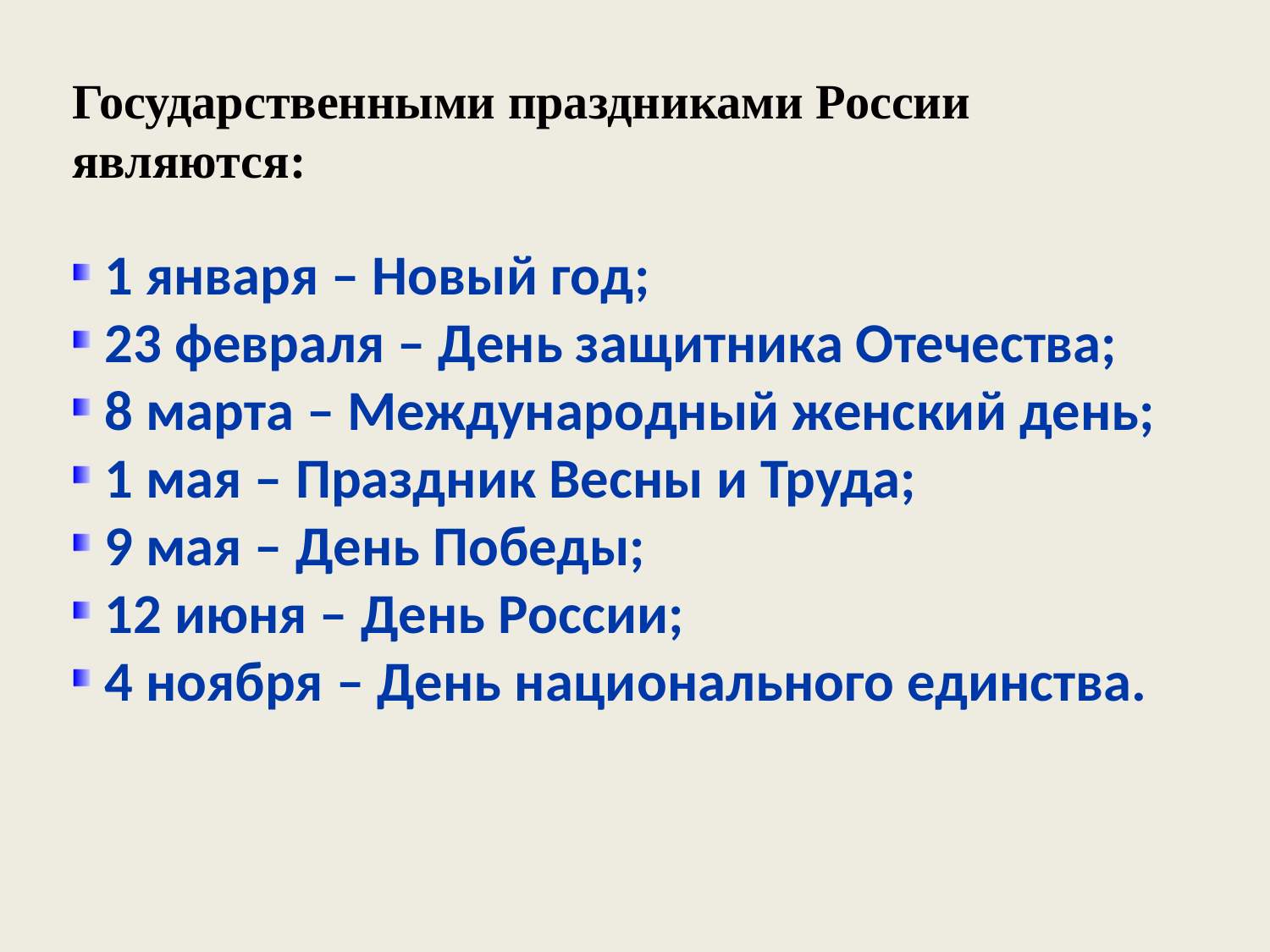

Государственными праздниками России являются:

 1 января – Новый год;
 23 февраля – День защитника Отечества;
 8 марта – Международный женский день;
 1 мая – Праздник Весны и Труда;
 9 мая – День Победы;
 12 июня – День России;
 4 ноября – День национального единства.